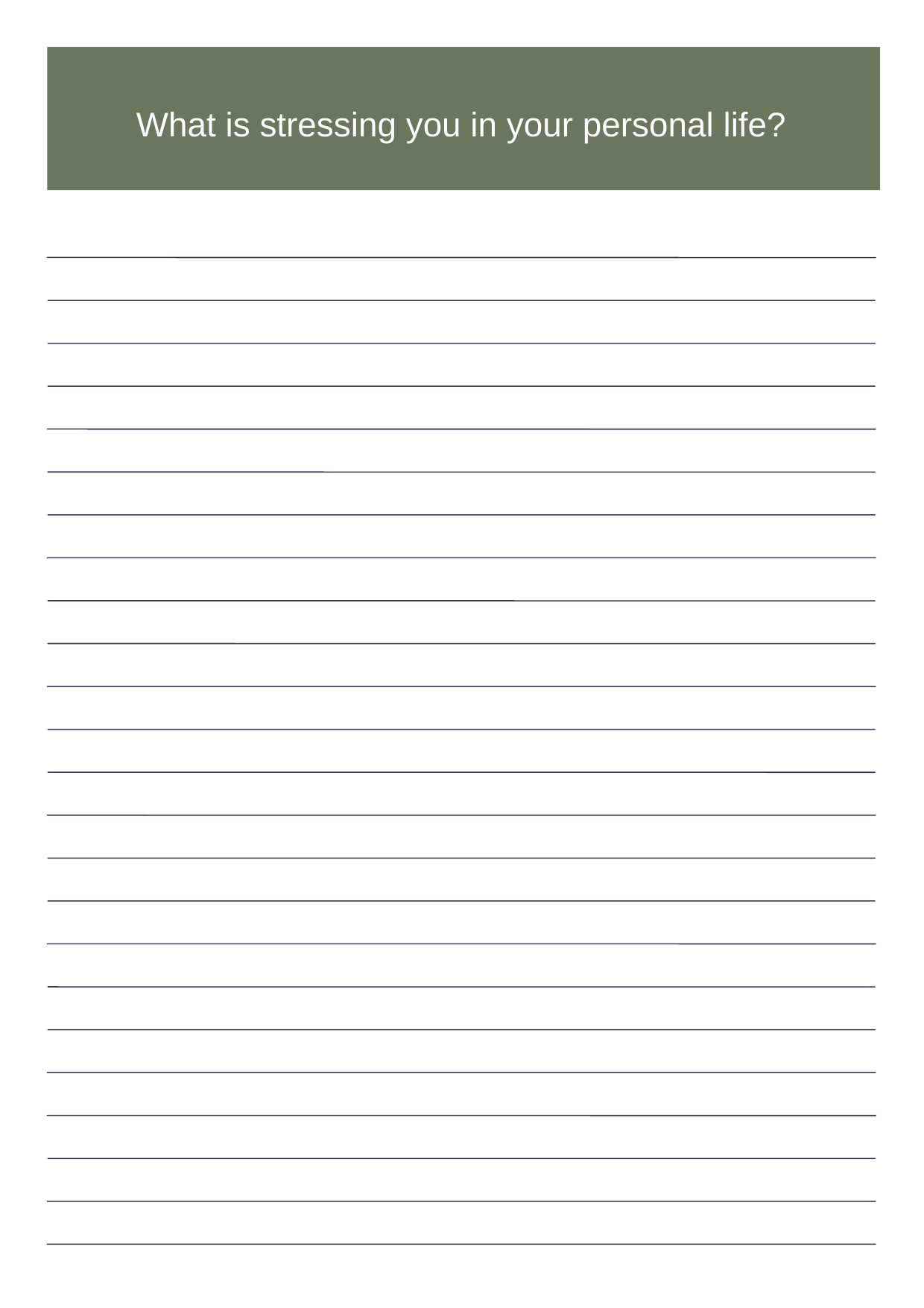

What is stressing you in your personal life?